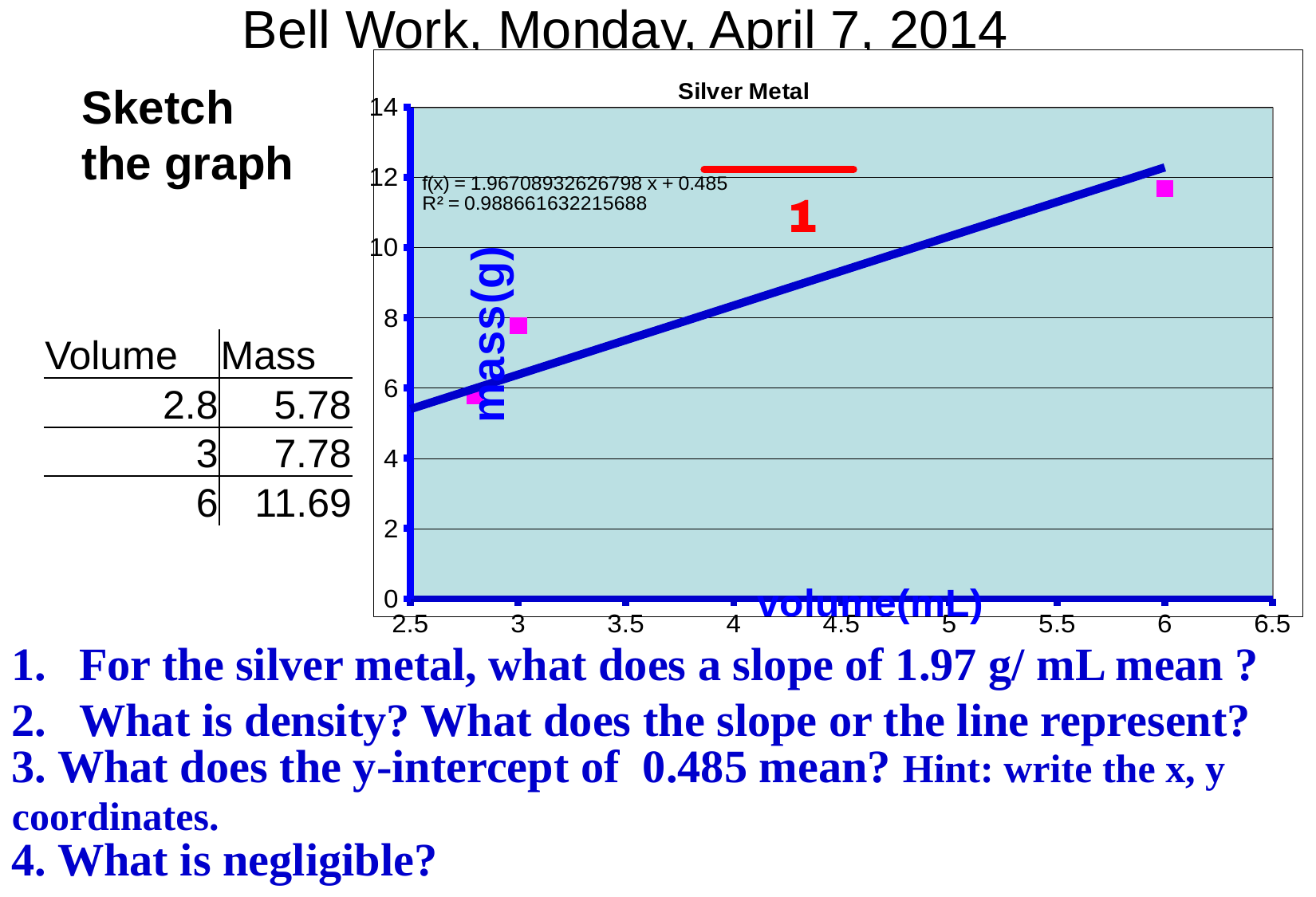

Bell Work, Monday, April 7, 2014

### Chart:  Silver Metal

| Category |  |
|---|---|
Sketch the graph
1
| Volume | Mass |
| --- | --- |
| 2.8 | 5.78 |
| 3 | 7.78 |
| 6 | 11.69 |
For the silver metal, what does a slope of 1.97 g/ mL mean ?
What is density? What does the slope or the line represent?
3. What does the y-intercept of  0.485 mean? Hint: write the x, y coordinates.
4. What is negligible?